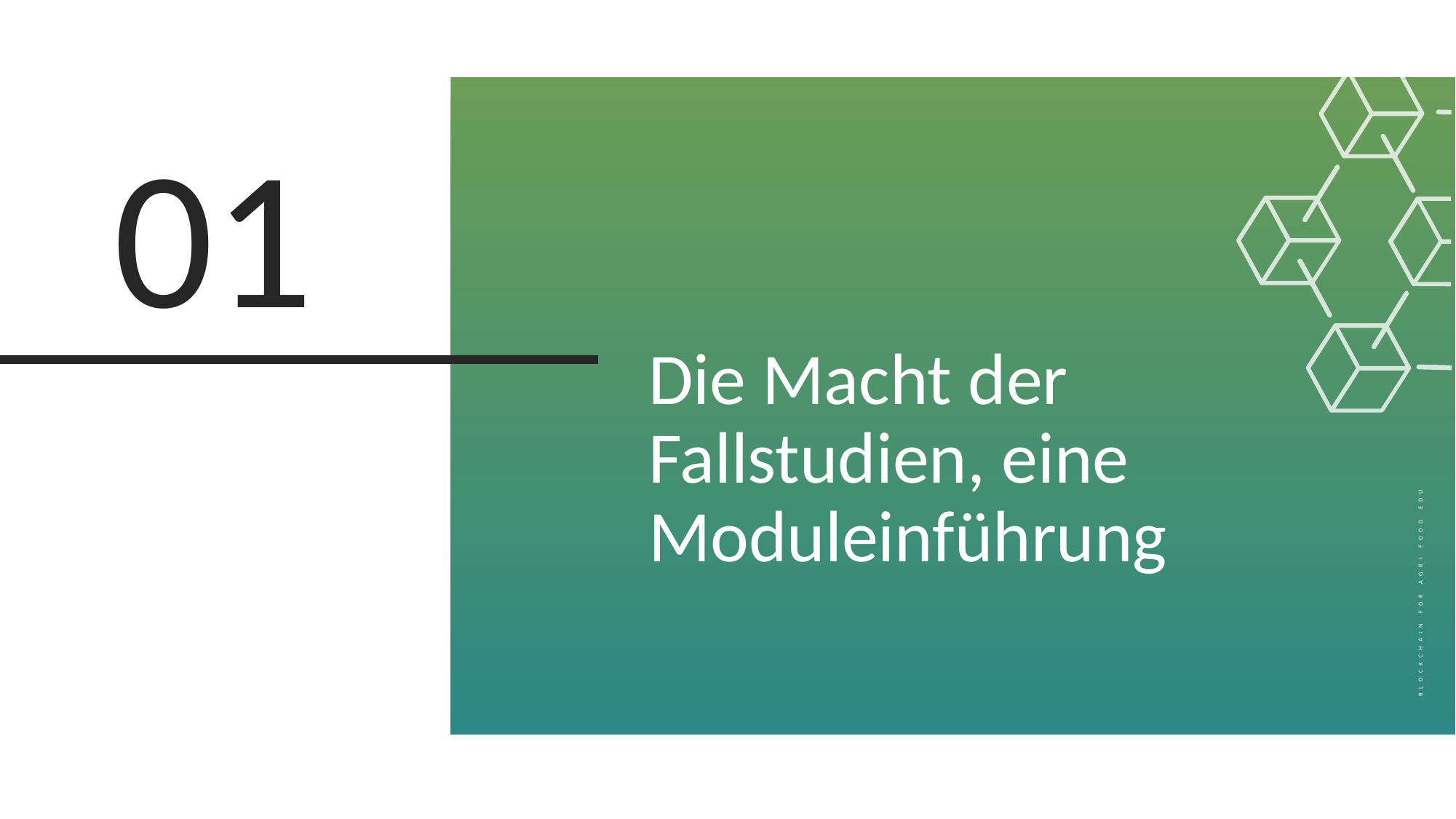

01
Die Macht der Fallstudien, eine Moduleinführung